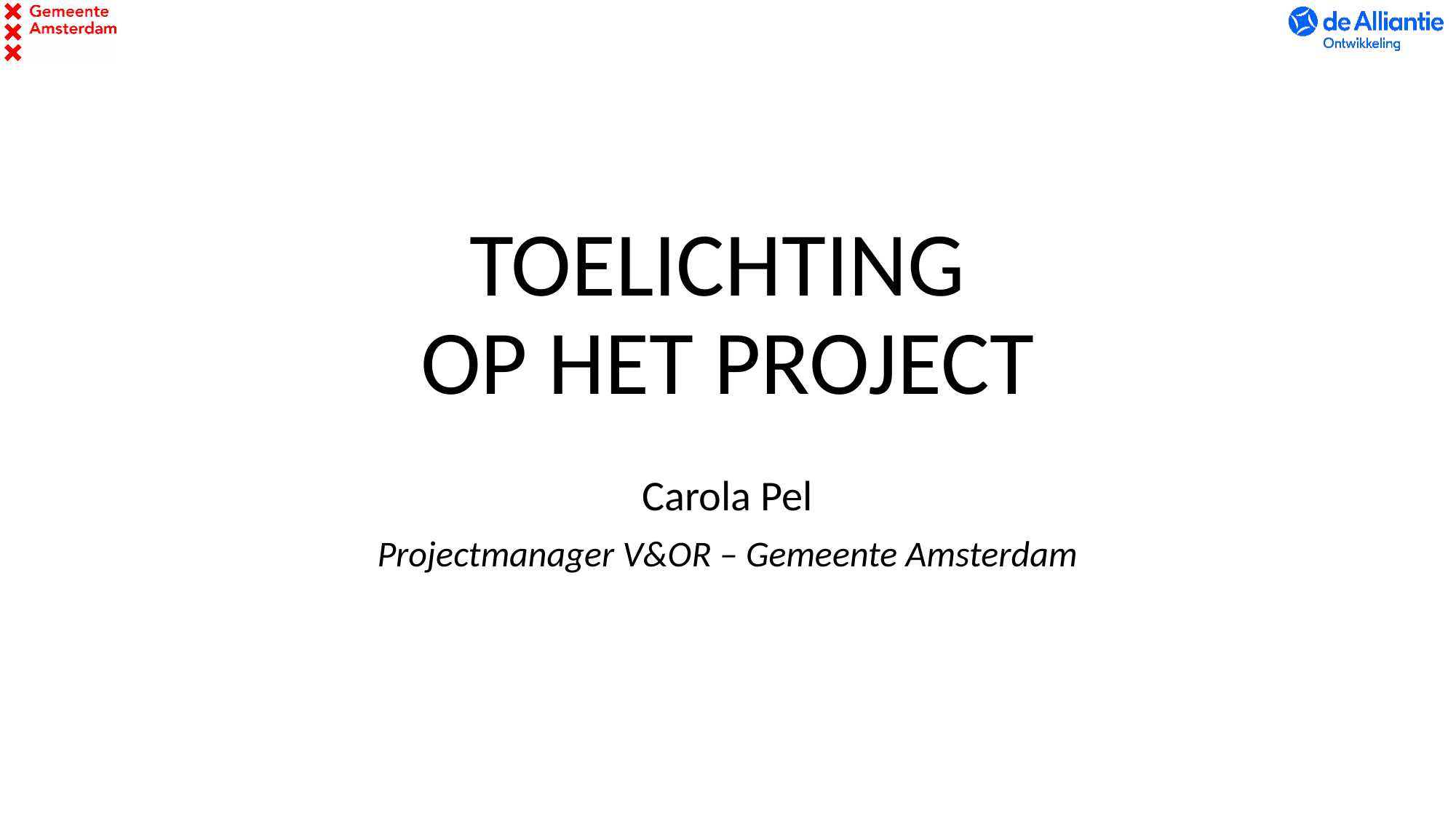

# TOELICHTING OP HET PROJECT
Carola Pel
Projectmanager V&OR – Gemeente Amsterdam